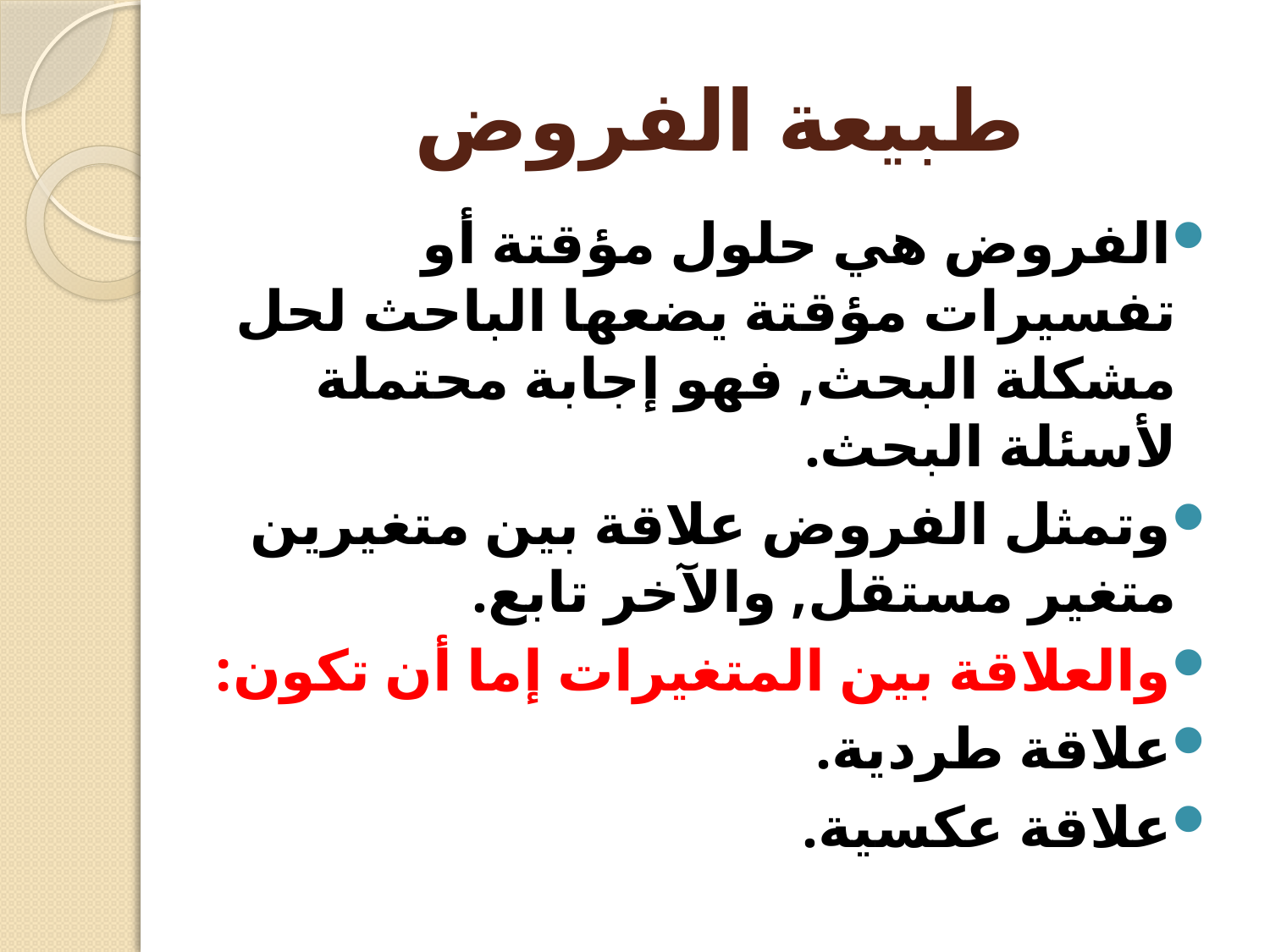

# طبيعة الفروض
الفروض هي حلول مؤقتة أو تفسيرات مؤقتة يضعها الباحث لحل مشكلة البحث, فهو إجابة محتملة لأسئلة البحث.
وتمثل الفروض علاقة بين متغيرين متغير مستقل, والآخر تابع.
والعلاقة بين المتغيرات إما أن تكون:
علاقة طردية.
علاقة عكسية.